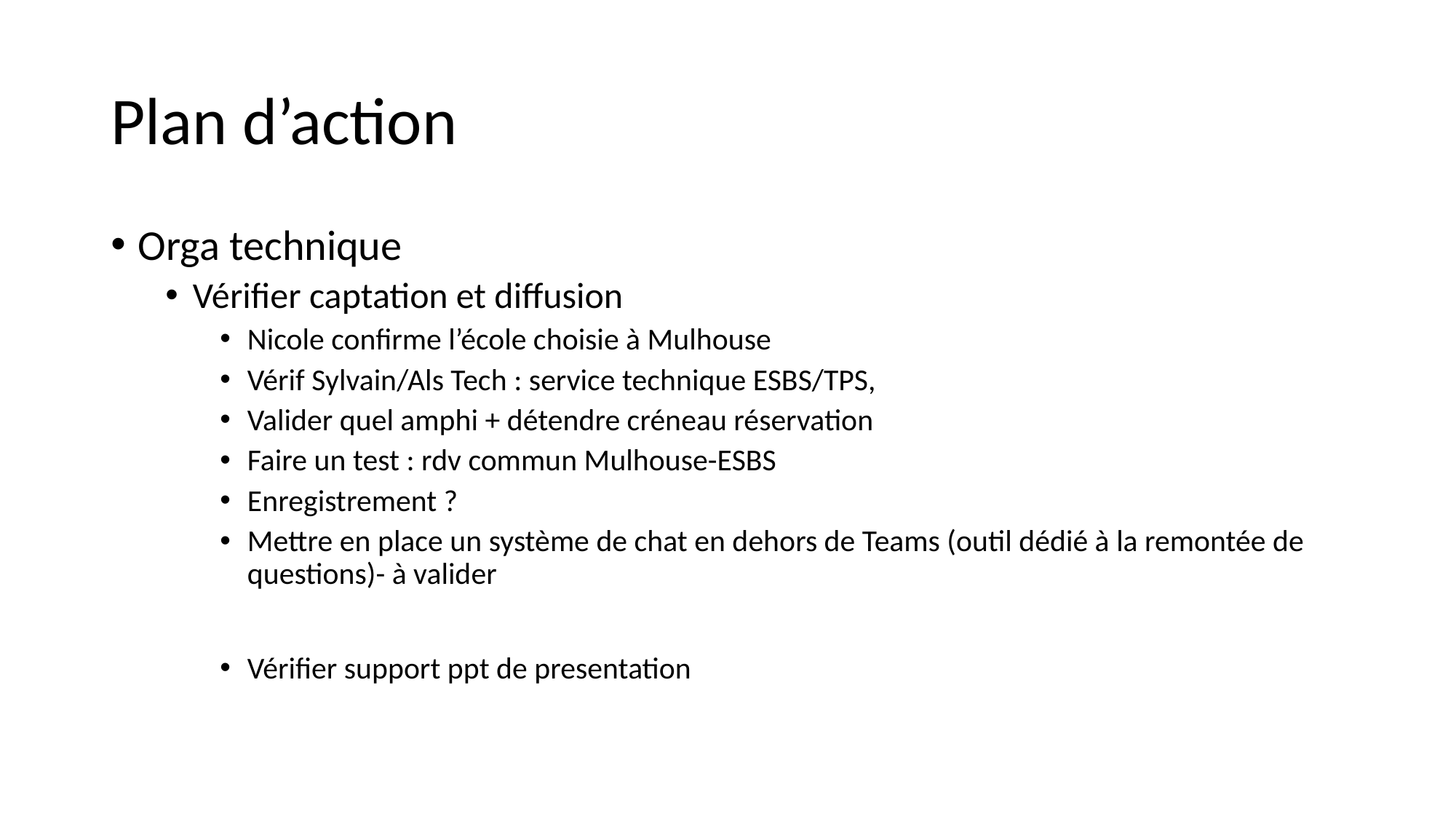

# Plan d’action
Orga technique
Vérifier captation et diffusion
Nicole confirme l’école choisie à Mulhouse
Vérif Sylvain/Als Tech : service technique ESBS/TPS,
Valider quel amphi + détendre créneau réservation
Faire un test : rdv commun Mulhouse-ESBS
Enregistrement ?
Mettre en place un système de chat en dehors de Teams (outil dédié à la remontée de questions)- à valider

Vérifier support ppt de presentation